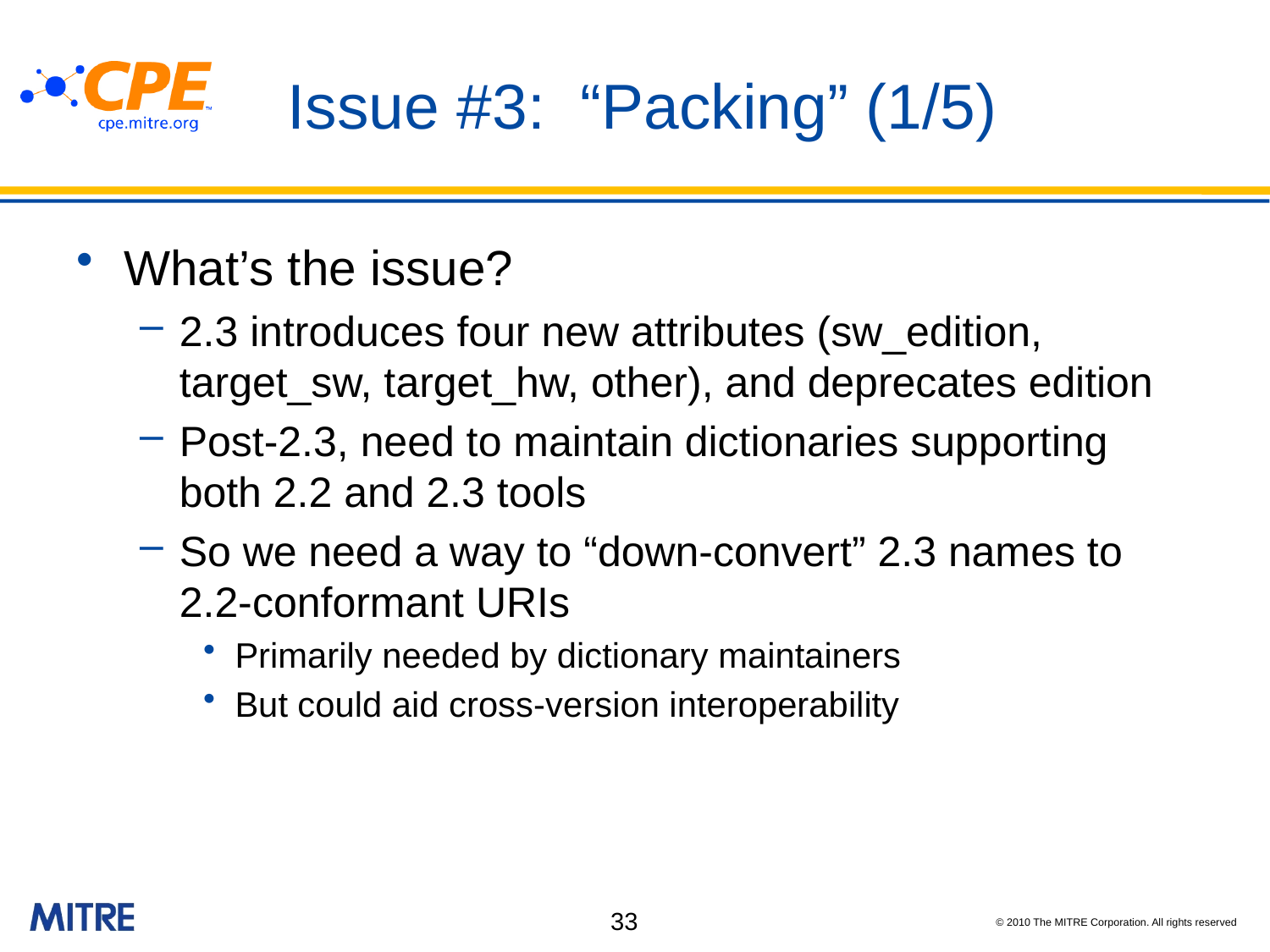

# Issue #3:  “Packing” (1/5)
What’s the issue?
2.3 introduces four new attributes (sw_edition, target_sw, target_hw, other), and deprecates edition
Post-2.3, need to maintain dictionaries supporting both 2.2 and 2.3 tools
So we need a way to “down-convert” 2.3 names to 2.2-conformant URIs
Primarily needed by dictionary maintainers
But could aid cross-version interoperability
33